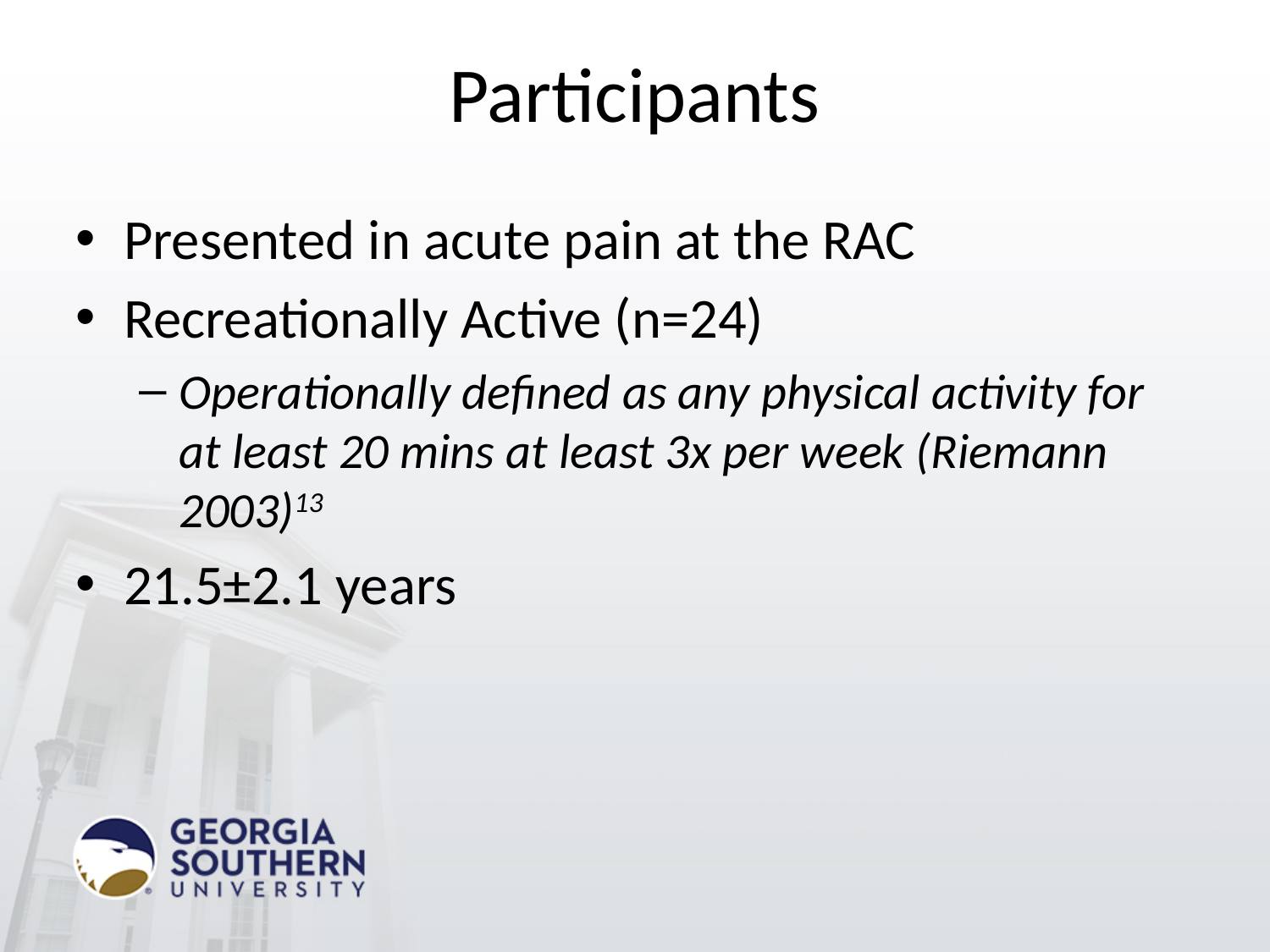

# Participants
Presented in acute pain at the RAC
Recreationally Active (n=24)
Operationally defined as any physical activity for at least 20 mins at least 3x per week (Riemann 2003)13
21.5±2.1 years